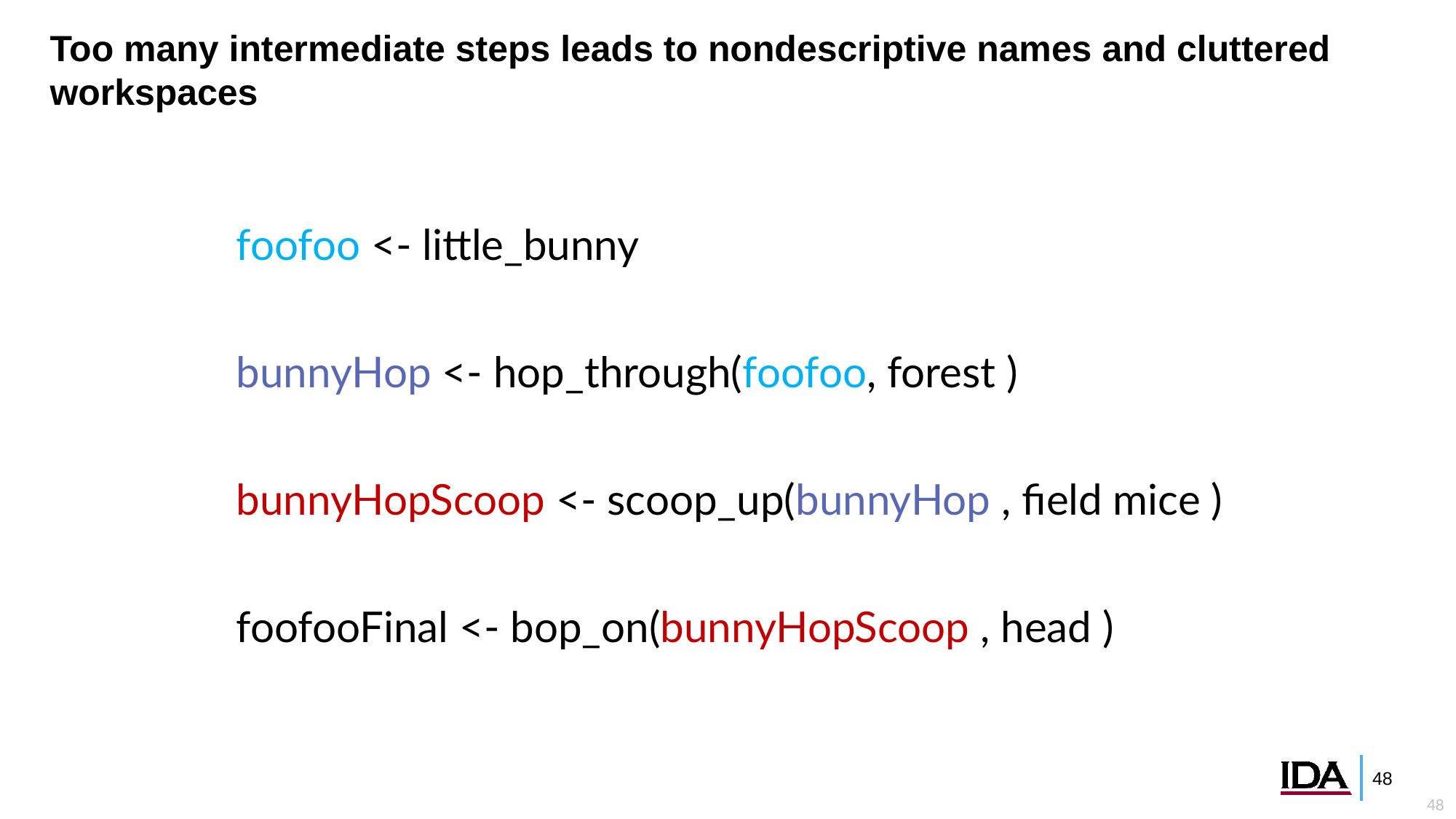

# Too many intermediate steps leads to nondescriptive names and cluttered workspaces
foofoo <- little_bunny

bunnyHop <- hop_through(foofoo, forest )

bunnyHopScoop <- scoop_up(bunnyHop , field mice )

foofooFinal <- bop_on(bunnyHopScoop , head )
48